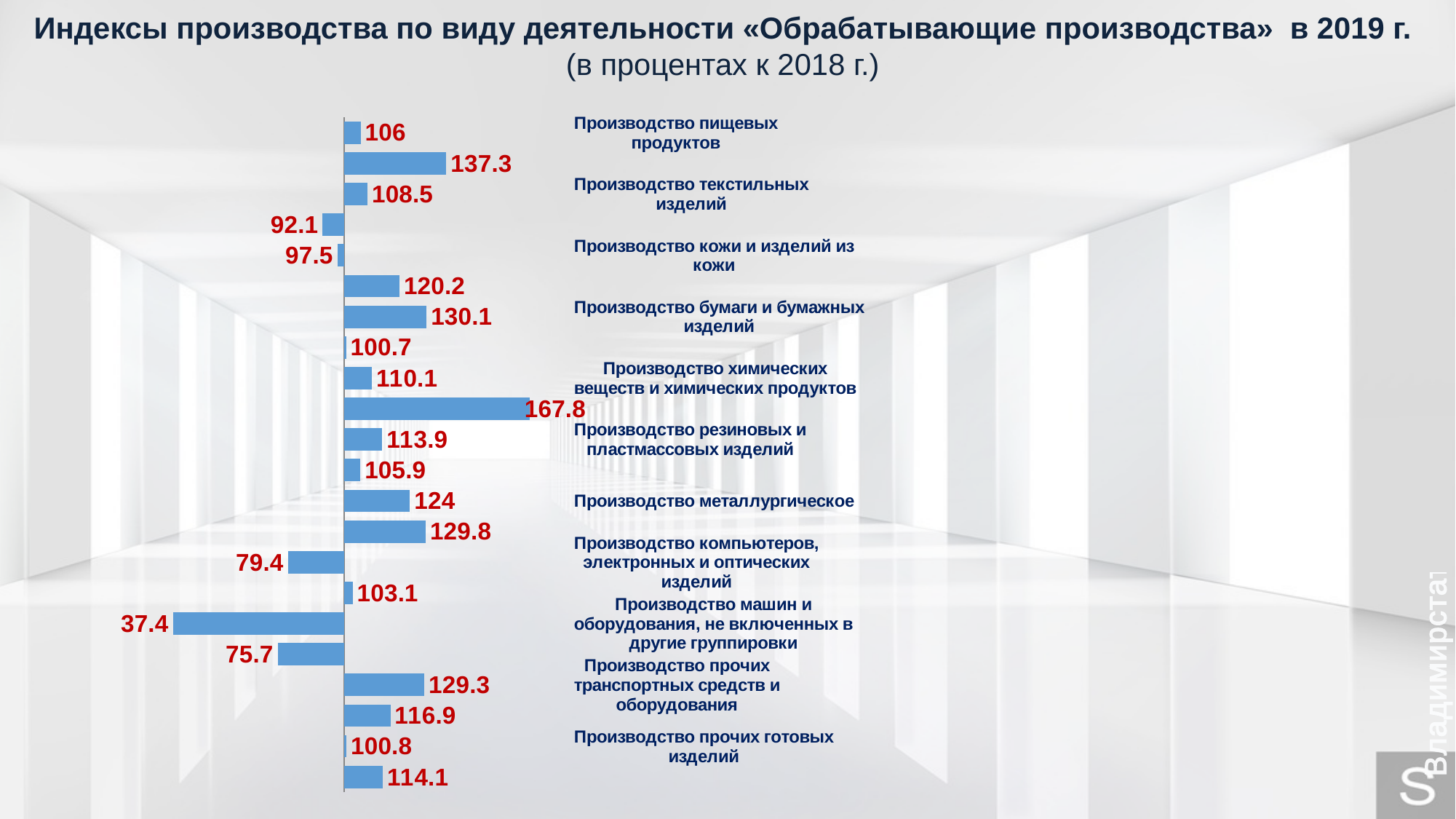

Индексы производства по виду деятельности «Обрабатывающие производства»  в 2019 г.
(в процентах к 2018 г.)

### Chart

| Category |  |
|---|---|
| Производство пищевых продуктов | 106.0 |
| Производство напитков | 137.3 |
| Производство текстильных изделий | 108.5 |
| Производство одежды | 92.1 |
| Производство кожи и изделий из кожи | 97.5 |
| Обработка древесины и производство изделий из дерева и пробки, кроме мебели | 120.2 |
| Производство бумаги и бумажных изделий | 130.1 |
| Деятельность полиграфическая и копирование носителей информации | 100.7 |
| Производство химических веществ и химических продуктов | 110.1 |
| Производство лекарственных средств и материалов, применяемых в медицинских целях | 167.8 |
| Производство резиновых и пластмассовых изделий | 113.9 |
| Производство прочей неметаллической минеральной продукции | 105.9 |
| Производство металлургическое | 124.0 |
| Производство готовых металлических изделий, кроме машин и оборудования | 129.8 |
| Производство компьютеров, электронных и оптических изделий | 79.4 |
| Производство электрического оборудования | 103.1 |
| Производство машин и оборудования, не включенных в другие группировки | 37.4 |
| Производство автотранспортных средств, прицепов и полуприцепов | 75.7 |
| Производство прочих транспортных средств и оборудования | 129.3 |
| Производство мебели | 116.9 |
| Производство прочих готовых изделий | 100.8 |
| Ремонт и монтаж машин и оборудования | 114.1 |
Владимирстат